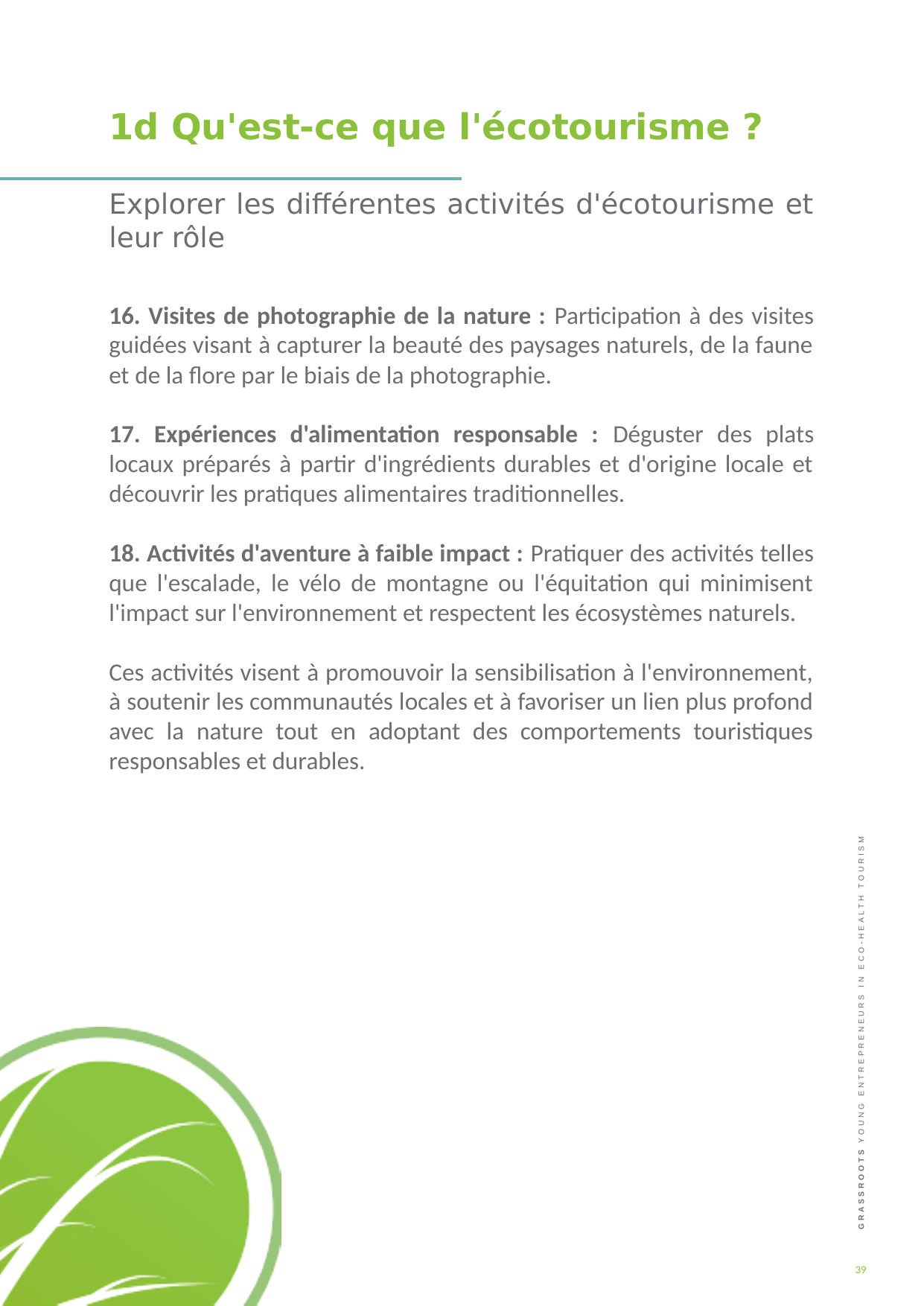

1d Qu'est-ce que l'écotourisme ?
Explorer les différentes activités d'écotourisme et leur rôle
16. Visites de photographie de la nature : Participation à des visites guidées visant à capturer la beauté des paysages naturels, de la faune et de la flore par le biais de la photographie.

17. Expériences d'alimentation responsable : Déguster des plats locaux préparés à partir d'ingrédients durables et d'origine locale et découvrir les pratiques alimentaires traditionnelles.

18. Activités d'aventure à faible impact : Pratiquer des activités telles que l'escalade, le vélo de montagne ou l'équitation qui minimisent l'impact sur l'environnement et respectent les écosystèmes naturels.

Ces activités visent à promouvoir la sensibilisation à l'environnement, à soutenir les communautés locales et à favoriser un lien plus profond avec la nature tout en adoptant des comportements touristiques responsables et durables.

39